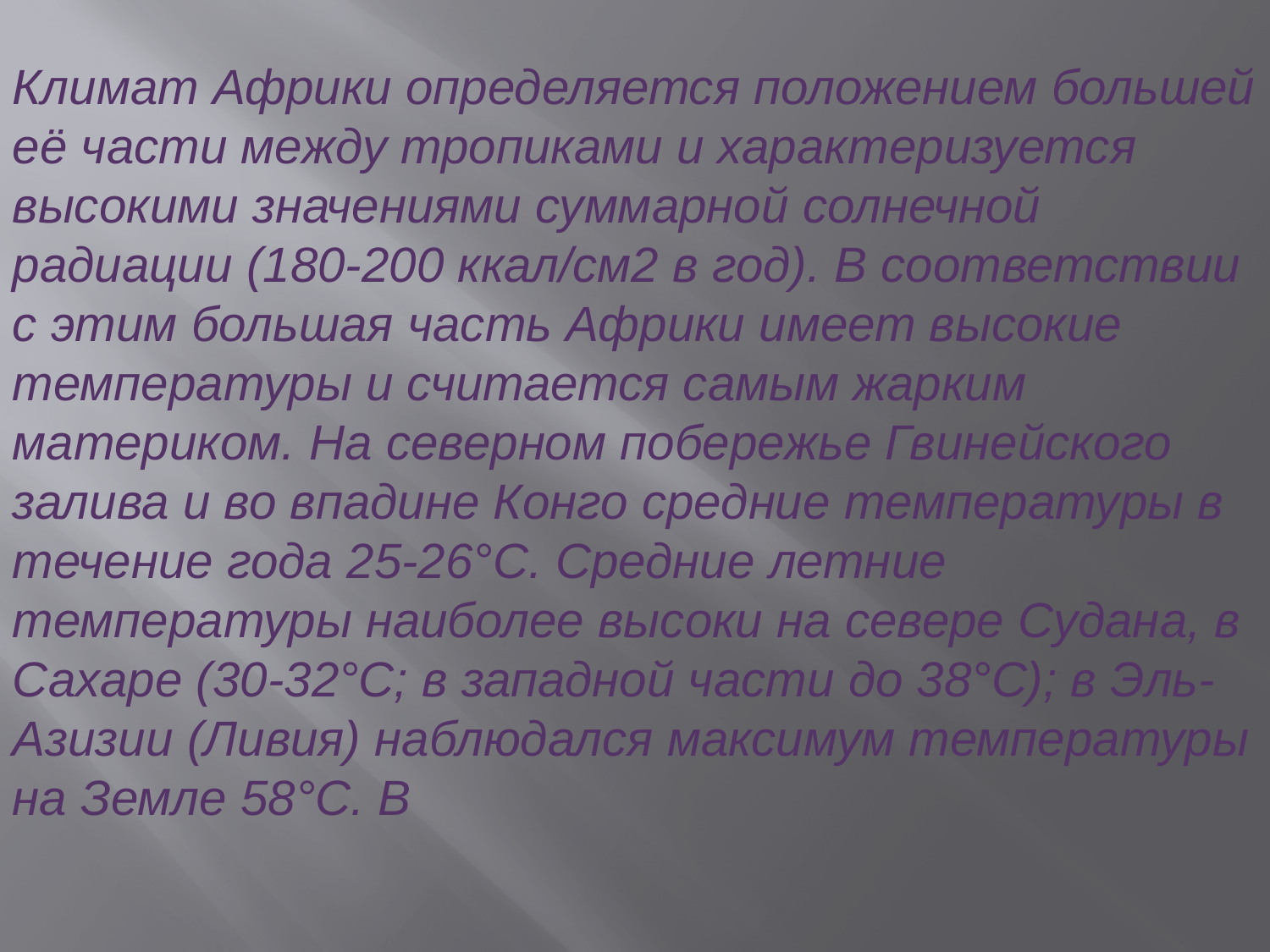

# Климат Африки определяется положением большей её части между тропиками и характеризуется высокими значениями суммарной солнечной радиации (180-200 ккал/см2 в год). В соответствии с этим большая часть Африки имеет высокие температуры и считается самым жарким материком. На северном побережье Гвинейского залива и во впадине Конго средние температуры в течение года 25-26°C. Средние летние температуры наиболее высоки на севере Судана, в Сахаре (30-32°C; в западной части до 38°C); в Эль-Азизии (Ливия) наблюдался максимум температуры на Земле 58°C. В